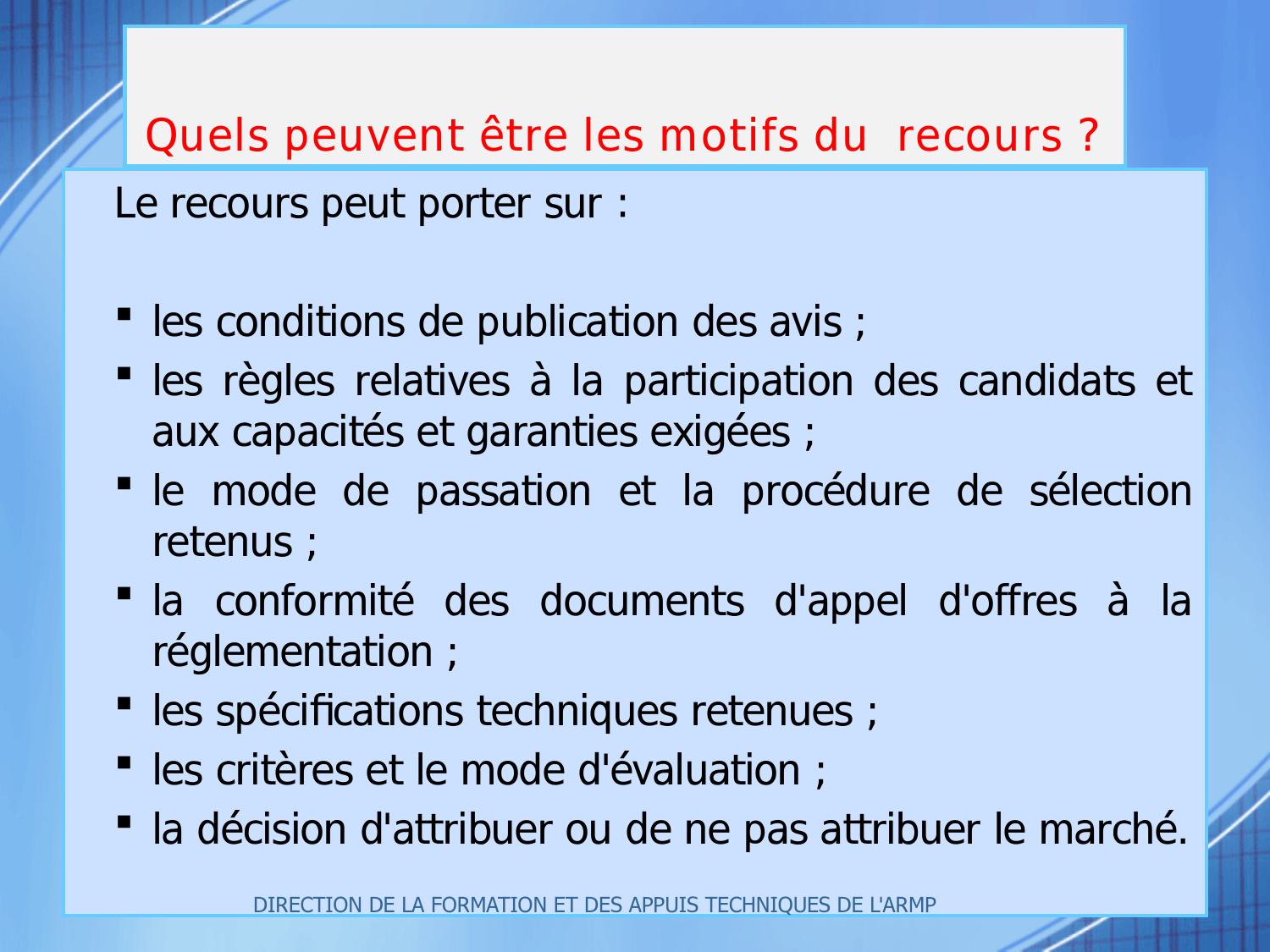

# Quels peuvent être les motifs du  recours ?
Le recours peut porter sur :

les conditions de publication des avis ;
les règles relatives à la participation des candidats et aux capacités et garanties exigées ;
le mode de passation et la procédure de sélection retenus ;
la conformité des documents d'appel d'offres à la réglementation ;
les spécifications techniques retenues ;
les critères et le mode d'évaluation ;
la décision d'attribuer ou de ne pas attribuer le marché.

DIRECTION DE LA FORMATION ET DES APPUIS TECHNIQUES DE L'ARMP